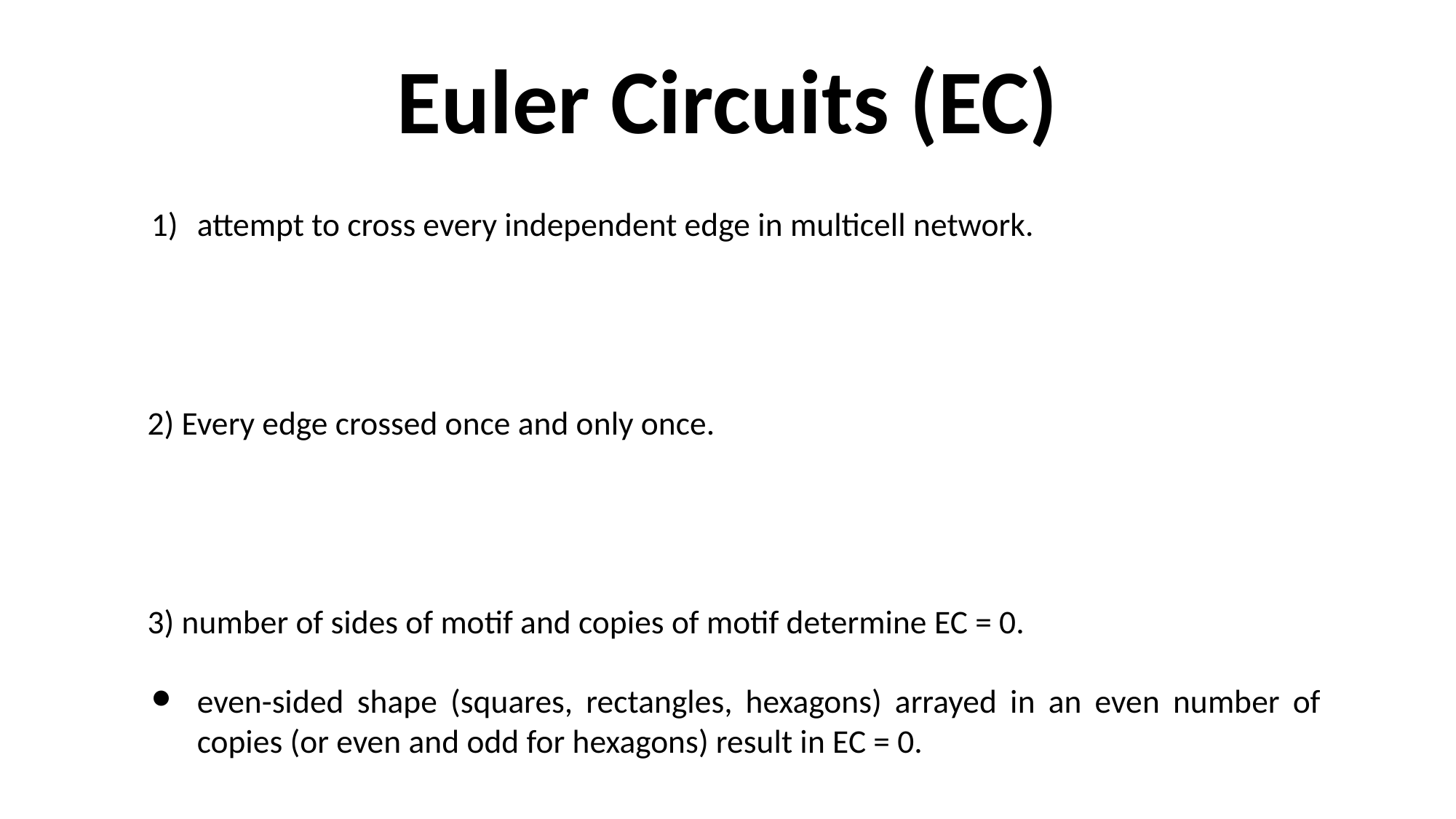

# Euler Circuits (EC)
attempt to cross every independent edge in multicell network.

2) Every edge crossed once and only once.

3) number of sides of motif and copies of motif determine EC = 0.

even-sided shape (squares, rectangles, hexagons) arrayed in an even number of copies (or even and odd for hexagons) result in EC = 0.